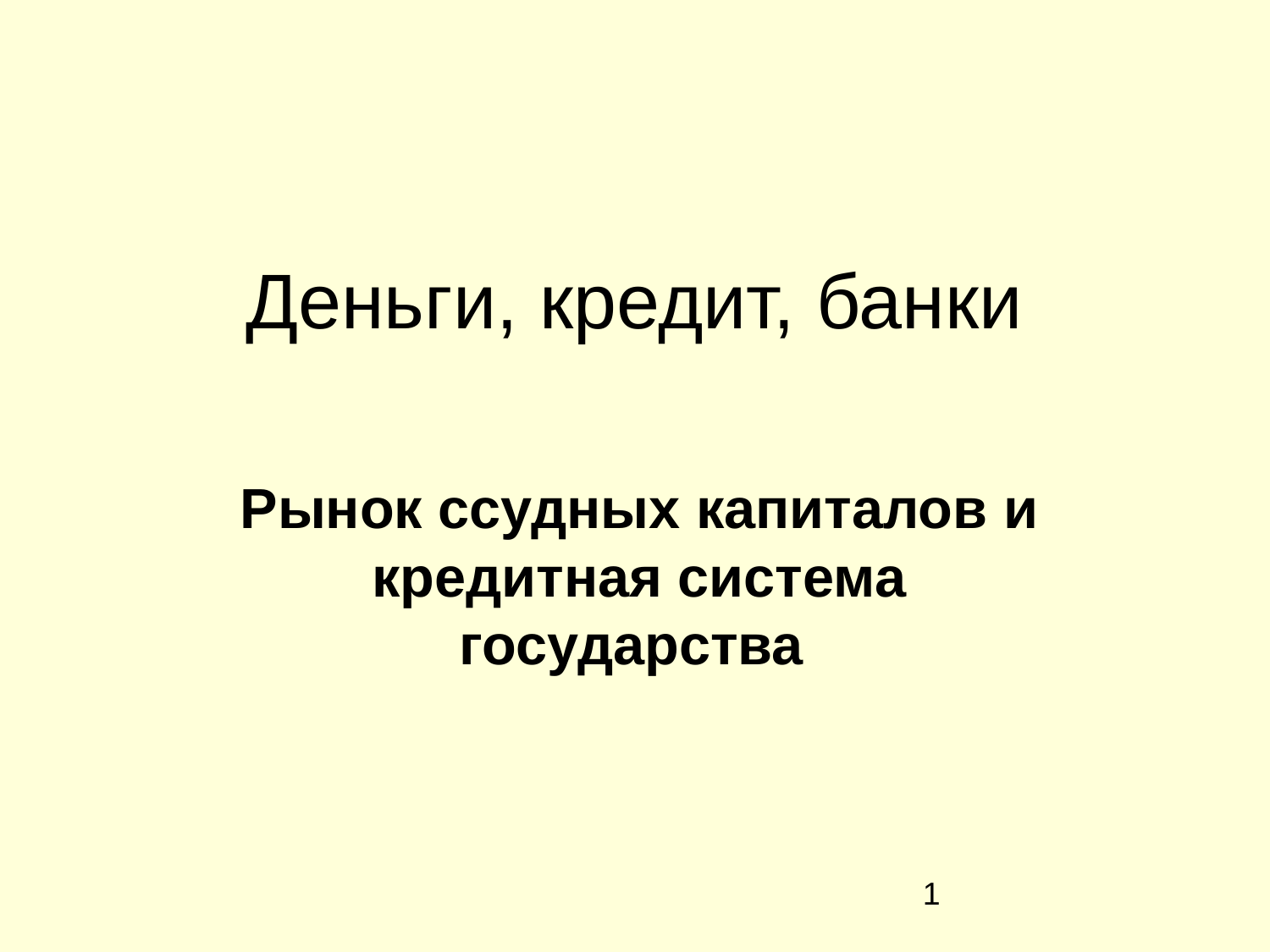

# Деньги, кредит, банки
Рынок ссудных капиталов и кредитная система государства
1